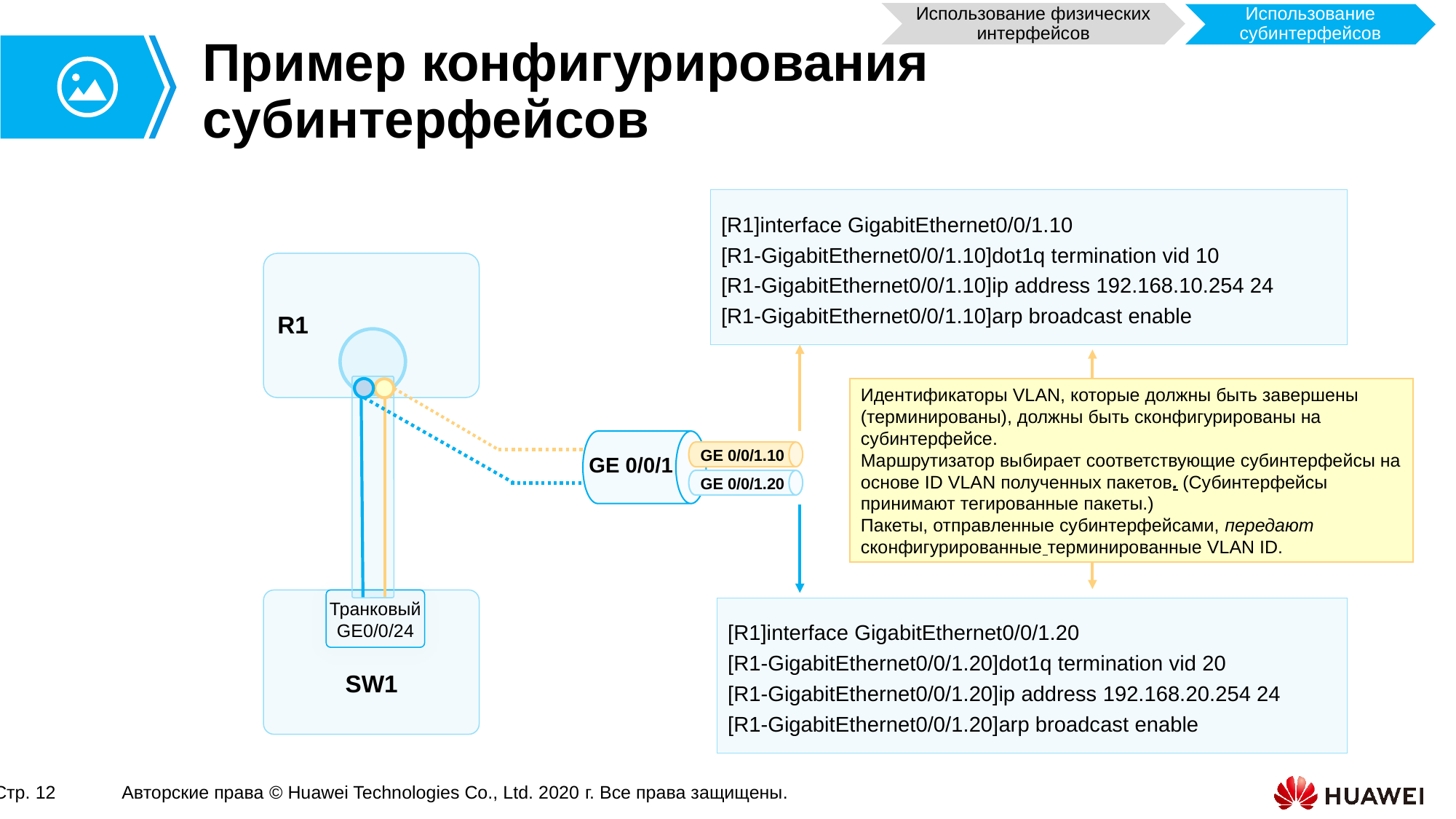

Использование физических интерфейсов
Использование субинтерфейсов
# Пример конфигурирования субинтерфейсов
[R1]interface GigabitEthernet0/0/1.10
[R1-GigabitEthernet0/0/1.10]dot1q termination vid 10
[R1-GigabitEthernet0/0/1.10]ip address 192.168.10.254 24
[R1-GigabitEthernet0/0/1.10]arp broadcast enable

R1

Идентификаторы VLAN, которые должны быть завершены (терминированы), должны быть сконфигурированы на субинтерфейсе.
Маршрутизатор выбирает соответствующие субинтерфейсы на основе ID VLAN полученных пакетов. (Субинтерфейсы принимают тегированные пакеты.)
Пакеты, отправленные субинтерфейсами, передают сконфигурированные терминированные VLAN ID.

GE 0/0/1.10
GE 0/0/1
GE 0/0/1.20

Транковый GE0/0/24
[R1]interface GigabitEthernet0/0/1.20
[R1-GigabitEthernet0/0/1.20]dot1q termination vid 20
[R1-GigabitEthernet0/0/1.20]ip address 192.168.20.254 24
[R1-GigabitEthernet0/0/1.20]arp broadcast enable
SW1